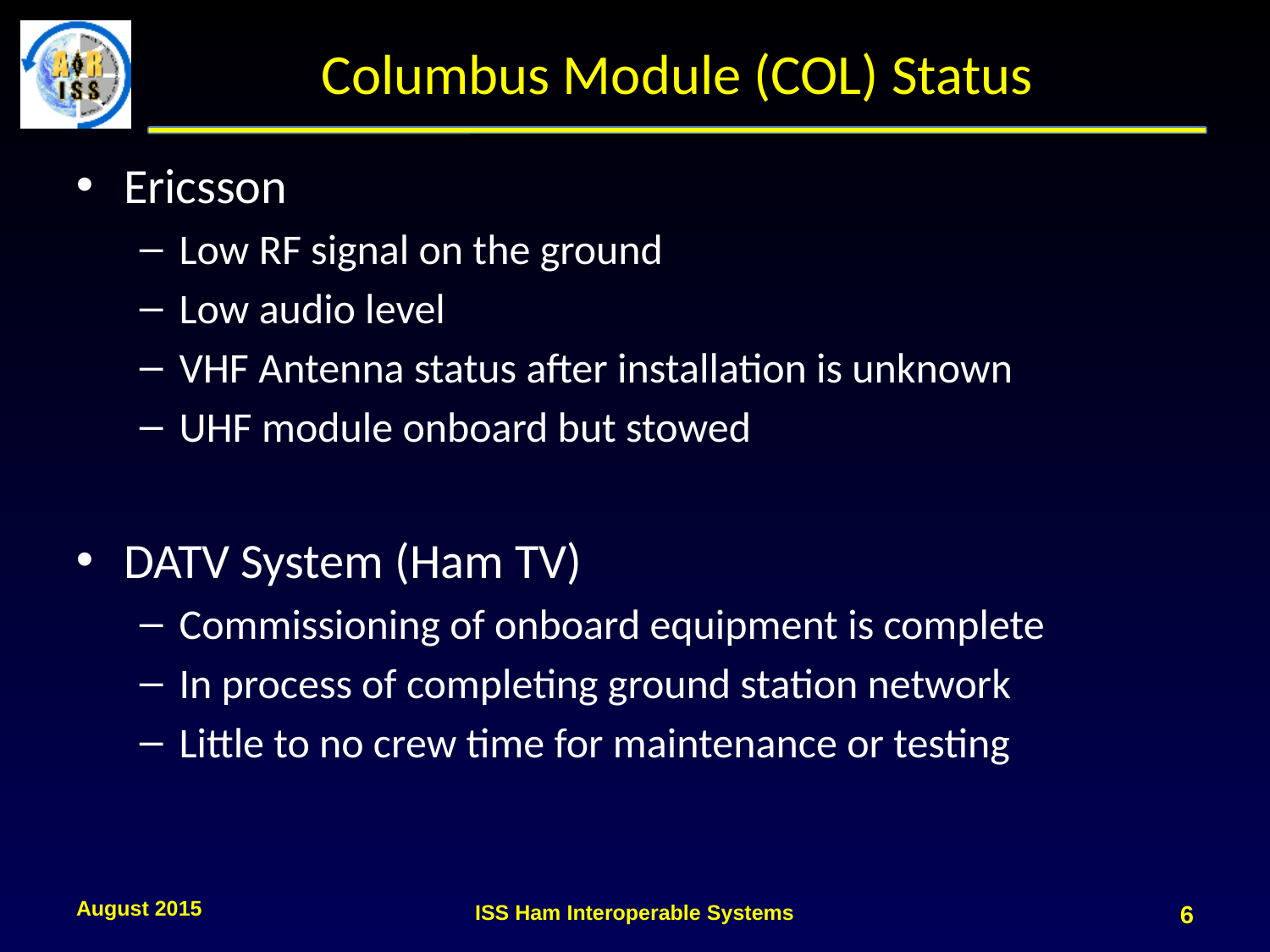

# Columbus Module (COL) Status
Ericsson
Low RF signal on the ground
Low audio level
VHF Antenna status after installation is unknown
UHF module onboard but stowed

DATV System (Ham TV)
Commissioning of onboard equipment is complete
In process of completing ground station network
Little to no crew time for maintenance or testing

August 2015
ISS Ham Interoperable Systems
6